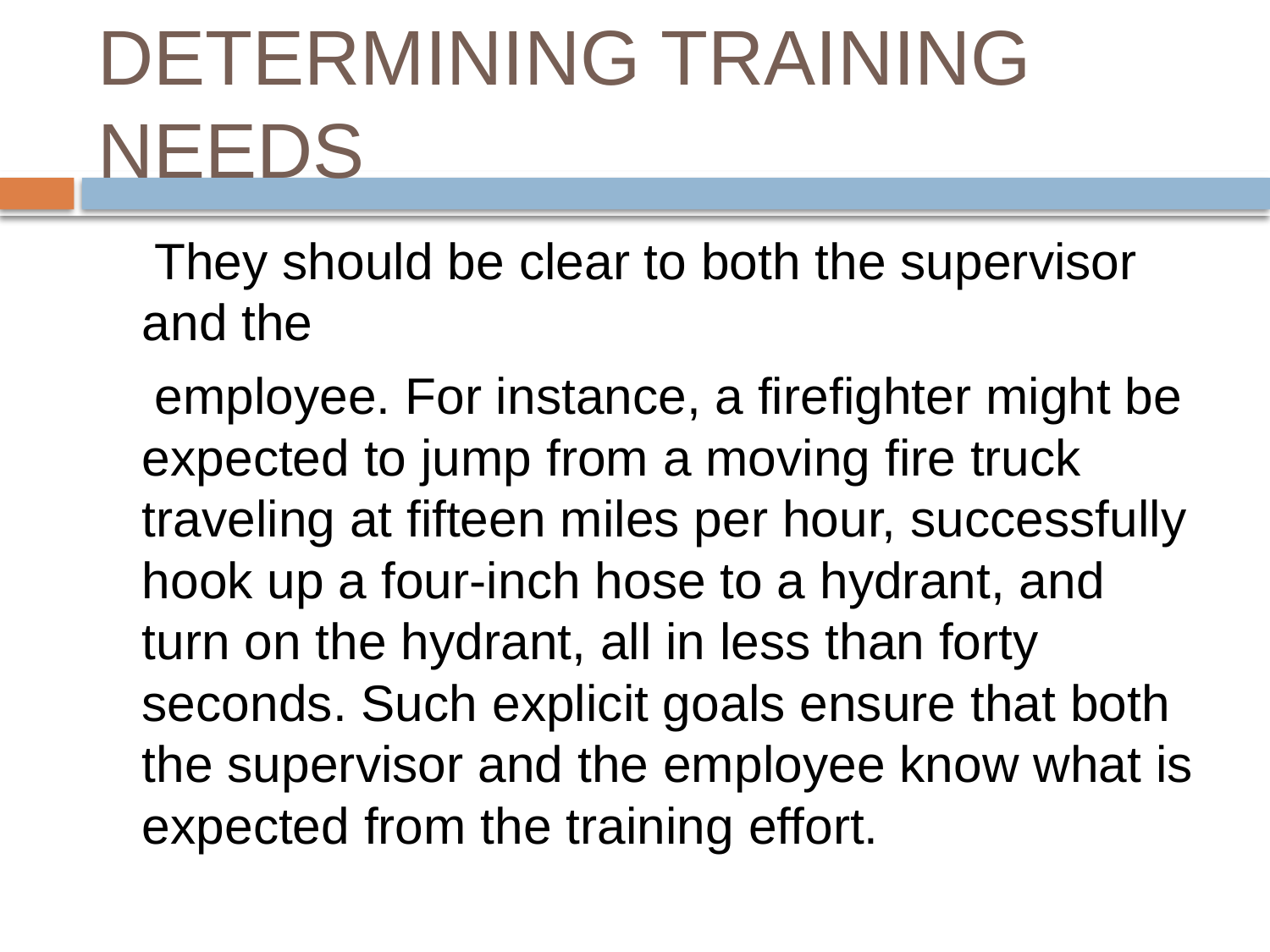

# DETERMINING TRAINING NEEDS
    They should be clear to both the supervisor and the
    employee. For instance, a firefighter might be expected to jump from a moving fire truck traveling at fifteen miles per hour, successfully hook up a four-inch hose to a hydrant, and turn on the hydrant, all in less than forty seconds. Such explicit goals ensure that both the supervisor and the employee know what is expected from the training effort.